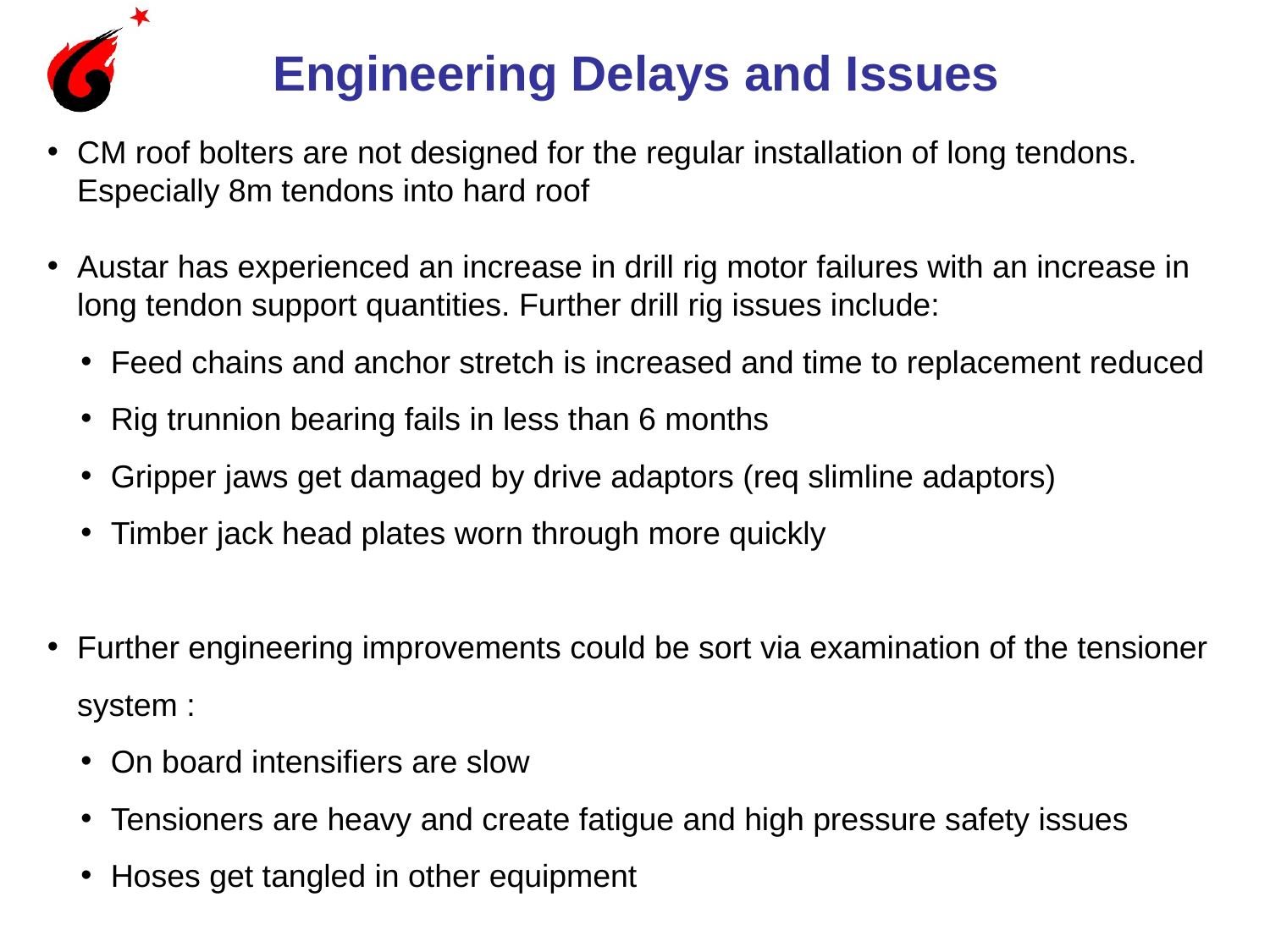

# Engineering Delays and Issues
CM roof bolters are not designed for the regular installation of long tendons. Especially 8m tendons into hard roof

Austar has experienced an increase in drill rig motor failures with an increase in long tendon support quantities. Further drill rig issues include:
Feed chains and anchor stretch is increased and time to replacement reduced
Rig trunnion bearing fails in less than 6 months
Gripper jaws get damaged by drive adaptors (req slimline adaptors)
Timber jack head plates worn through more quickly

Further engineering improvements could be sort via examination of the tensioner system :
On board intensifiers are slow
Tensioners are heavy and create fatigue and high pressure safety issues
Hoses get tangled in other equipment